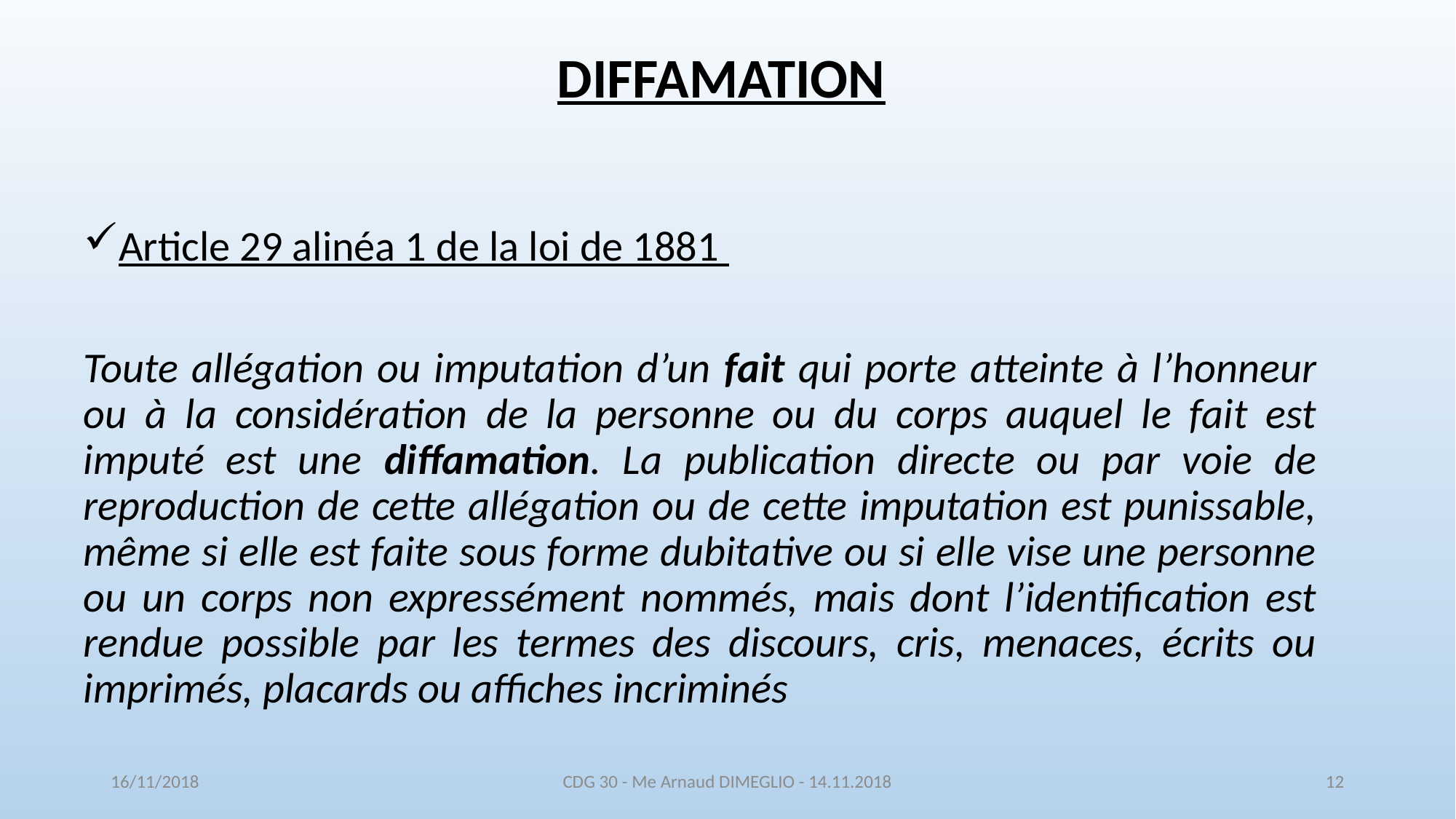

# DIFFAMATION

Article 29 alinéa 1 de la loi de 1881

Toute allégation ou imputation d’un fait qui porte atteinte à l’honneur ou à la considération de la personne ou du corps auquel le fait est imputé est une diffamation. La publication directe ou par voie de reproduction de cette allégation ou de cette imputation est punissable, même si elle est faite sous forme dubitative ou si elle vise une personne ou un corps non expressément nommés, mais dont l’identification est rendue possible par les termes des discours, cris, menaces, écrits ou imprimés, placards ou affiches incriminés
16/11/2018
CDG 30 - Me Arnaud DIMEGLIO - 14.11.2018
12